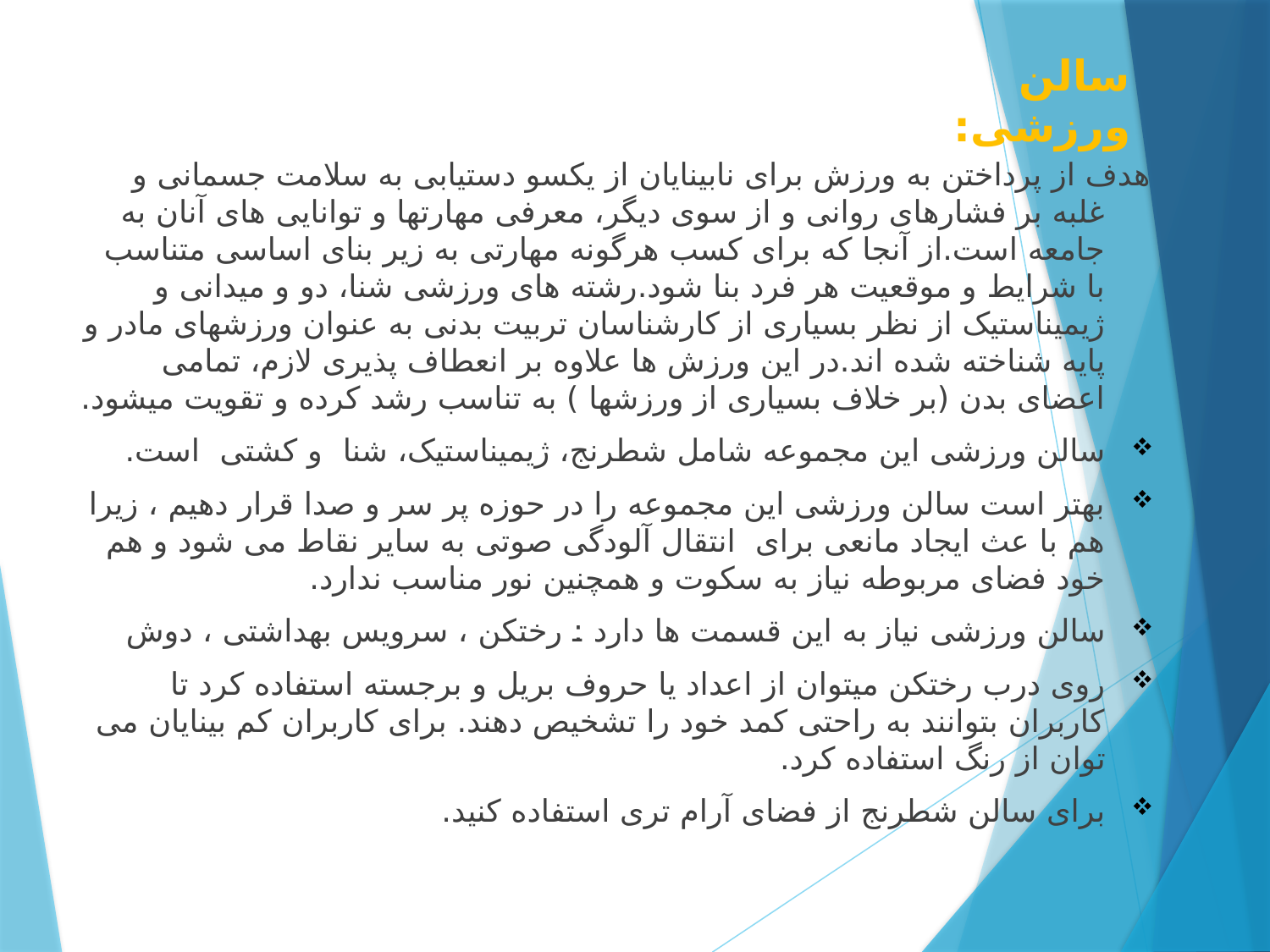

# سالن ورزشی:
هدف از پرداختن به ورزش برای نابینایان از یکسو دستیابی به سلامت جسمانی و غلبه بر فشارهای روانی و از سوی دیگر، معرفی مهارتها و توانایی های آنان به جامعه است.از آنجا که برای کسب هرگونه مهارتی به زیر بنای اساسی متناسب با شرایط و موقعیت هر فرد بنا شود.رشته های ورزشی شنا، دو و میدانی و ژیمیناستیک از نظر بسیاری از کارشناسان تربیت بدنی به عنوان ورزشهای مادر و پایه شناخته شده اند.در این ورزش ها علاوه بر انعطاف پذیری لازم، تمامی اعضای بدن (بر خلاف بسیاری از ورزشها ) به تناسب رشد کرده و تقویت میشود.
سالن ورزشی این مجموعه شامل شطرنج، ژیمیناستیک، شنا  و کشتی  است.
بهتر است سالن ورزشی این مجموعه را در حوزه پر سر و صدا قرار دهیم ، زیرا هم با عث ایجاد مانعی برای  انتقال آلودگی صوتی به سایر نقاط می شود و هم خود فضای مربوطه نیاز به سکوت و همچنین نور مناسب ندارد.
سالن ورزشی نیاز به این قسمت ها دارد : رختکن ، سرویس بهداشتی ، دوش
روی درب رختکن میتوان از اعداد یا حروف بریل و برجسته استفاده کرد تا کاربران بتوانند به راحتی کمد خود را تشخیص دهند. برای کاربران کم بینایان می توان از رنگ استفاده کرد.
برای سالن شطرنج از فضای آرام تری استفاده کنید.